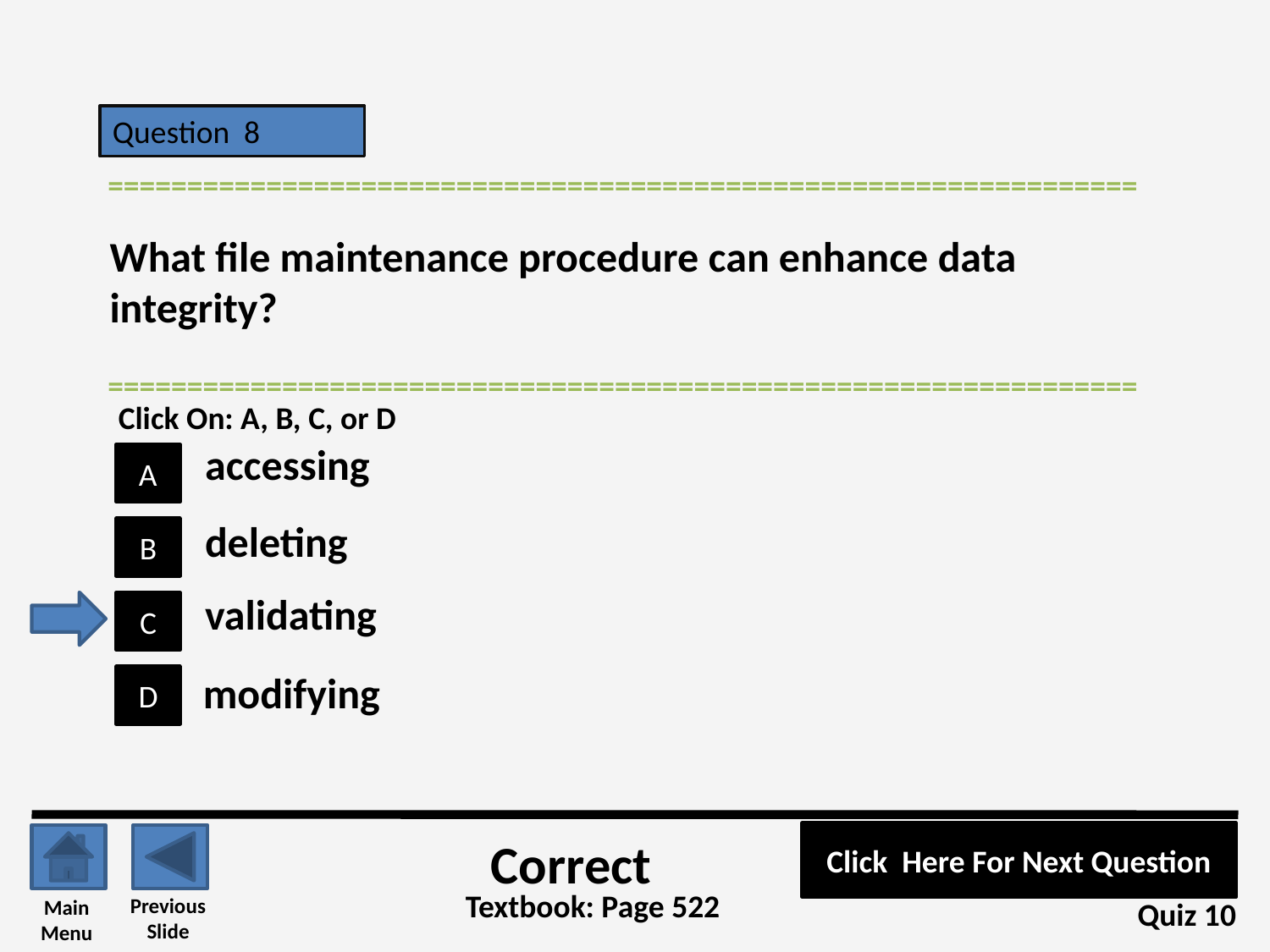

Question  8
=================================================================
What file maintenance procedure can enhance data integrity?
=================================================================
Click On: A, B, C, or D
accessing
A
deleting
B
validating

C
modifying
D
Click  Here For Next Question

Correct
Textbook: Page 522
Previous
Slide
Main
Menu
Quiz 10